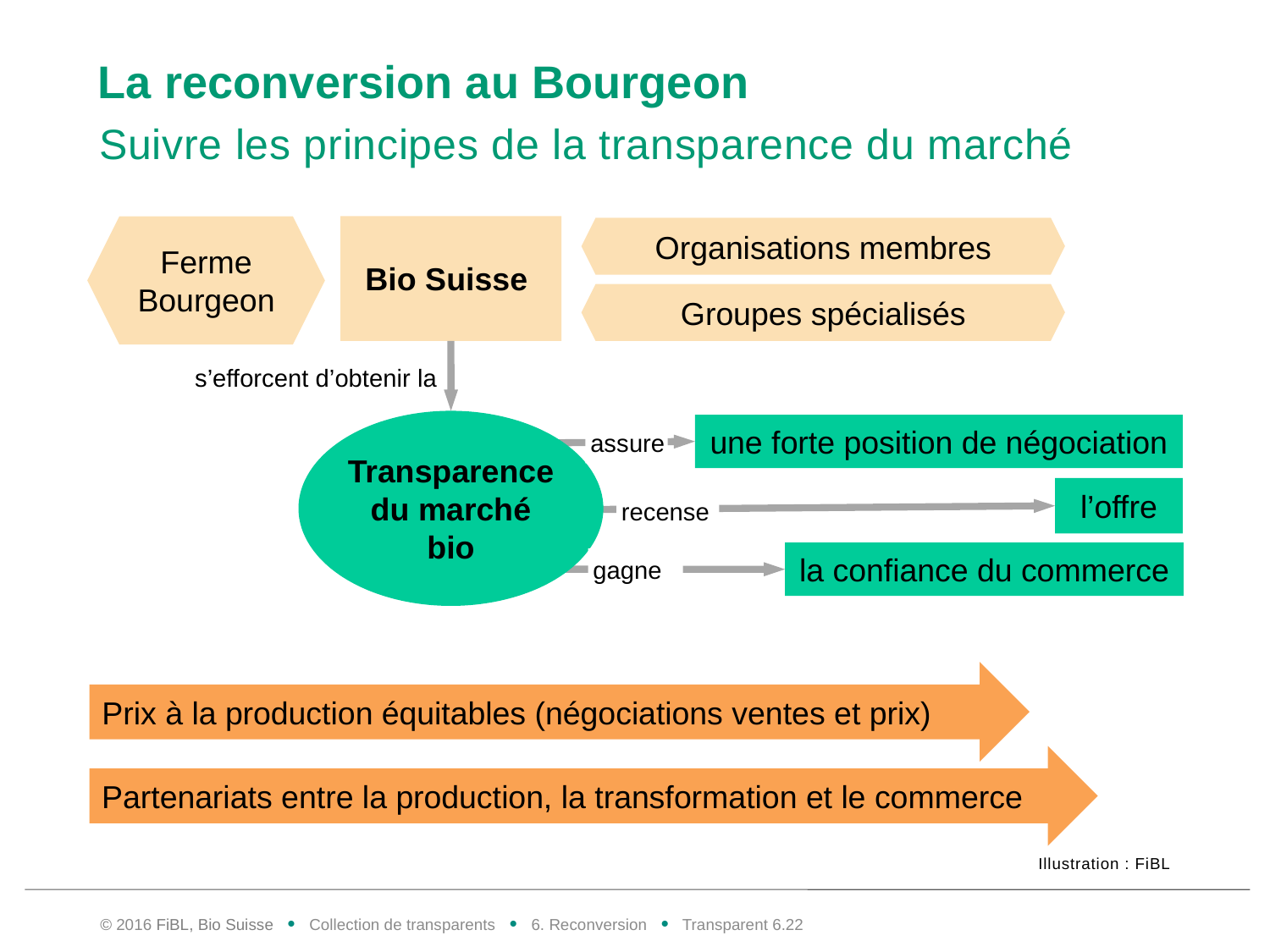

# La reconversion au Bourgeon
Suivre les principes de la transparence du marché
Bio Suisse
Ferme Bourgeon
Organisations membres

Groupes spécialisés
s’efforcent d’obtenir la
Transparence du marché bio
une forte position de négociation
assure
l’offre
recense
la confiance du commerce
gagne
Prix à la production équitables (négociations ventes et prix)
Partenariats entre la production, la transformation et le commerce
Illustration : FiBL
© 2016 FiBL, Bio Suisse   •   Collection de transparents   •   6. Reconversion   •   Transparent 6.22